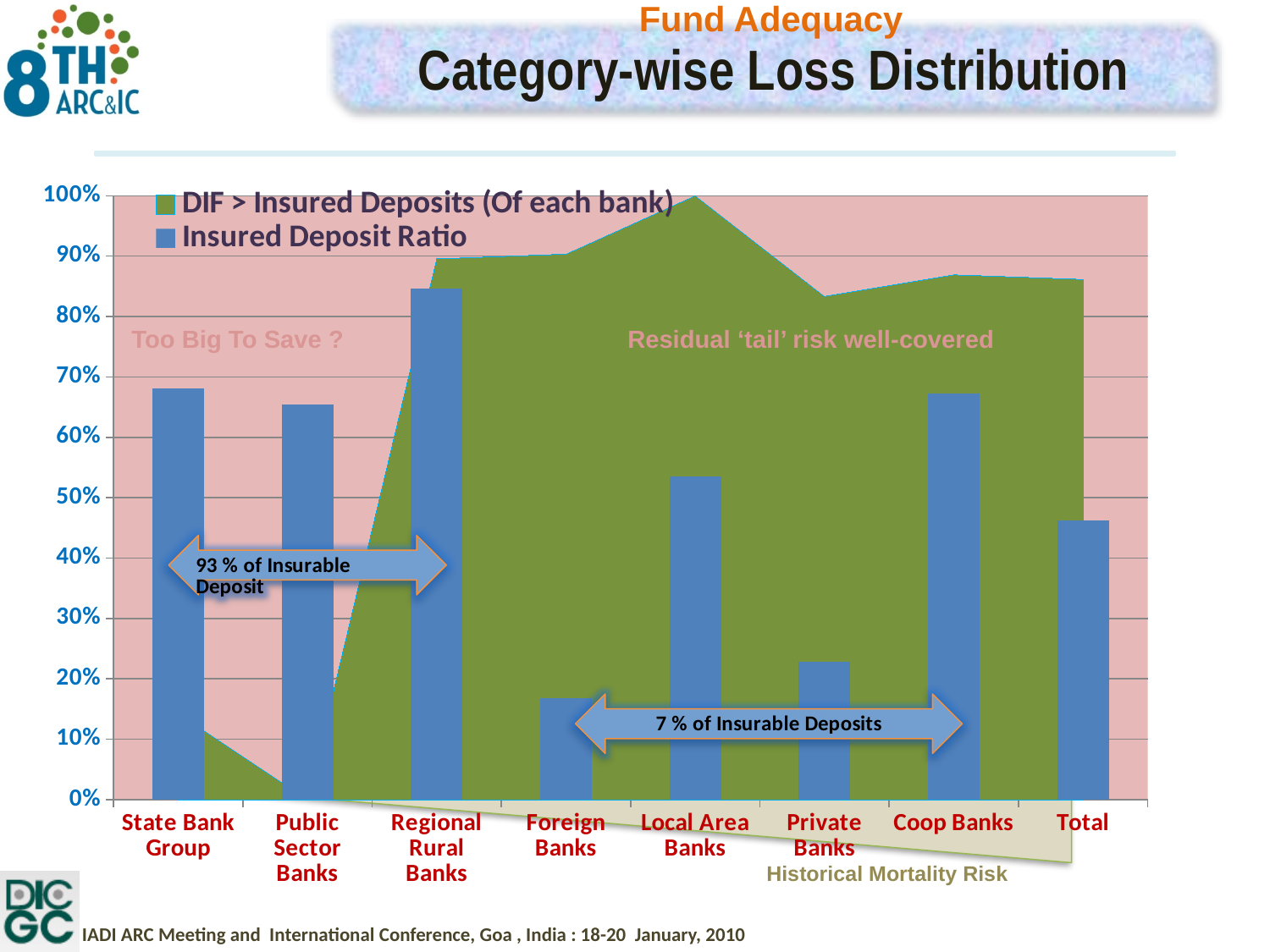

Fund Adequacy
Category-wise Loss Distribution

### Chart

| Category | DIF > Insured Deposits (Of each bank) | Insured Deposit Ratio |
|---|---|---|
| State Bank Group | 0.14285714285714352 | 0.6804 |
| Public Sector Banks | 0.0 | 0.654200000000002 |
| Regional Rural Banks | 0.8953488372093048 | 0.8468000000000018 |
| Foreign Banks | 0.9032258064516147 | 0.1674 |
| Local Area Banks | 1.0 | 0.5357 |
| Private Banks | 0.8333333333333337 | 0.2288 |
| Coop Banks | 0.8689751988769303 | 0.6726000000000031 |
| Total | 0.8612917208495906 | 0.4617 |
Too Big To Save ?
Residual ‘tail’ risk well-covered

Historical Mortality Risk